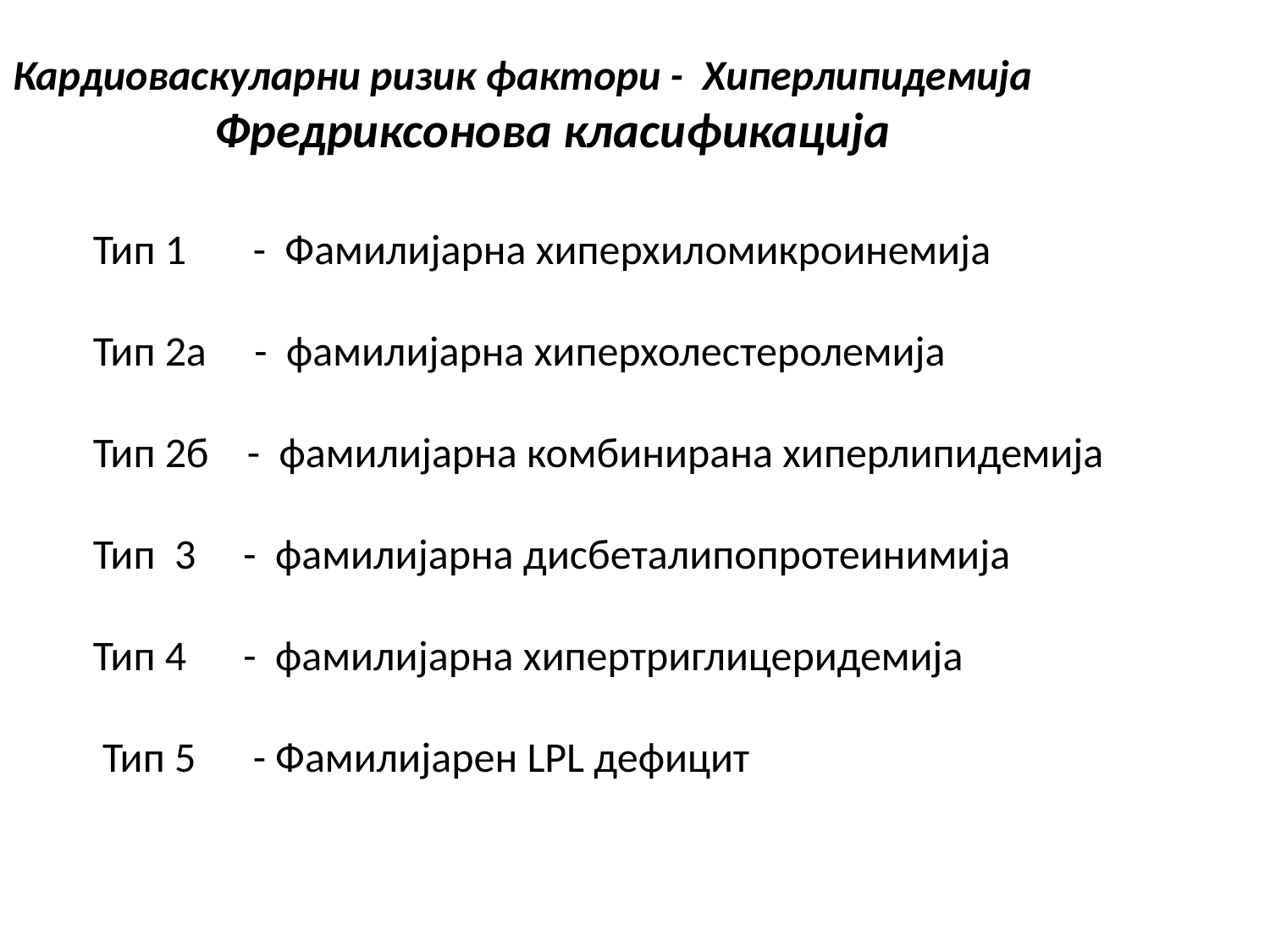

Кардиоваскулaрни ризик фактори -  Хиперлипидемија
                  Фредриксонова класификација
Тип 1       -  Фамилиjарна хиперхиломикроинемија

Тип 2а     -  фамилиjарна хиперхолестеролемија

Тип 2б    -  фамилиjарна комбинирана хиперлипидемија

Тип  3     -  фамилиjарна дисбеталипопротеинимија

Тип 4      -  фамилиjарна хипертриглицеридемија

 Тип 5      - Фамилиjарен LPL дефицит